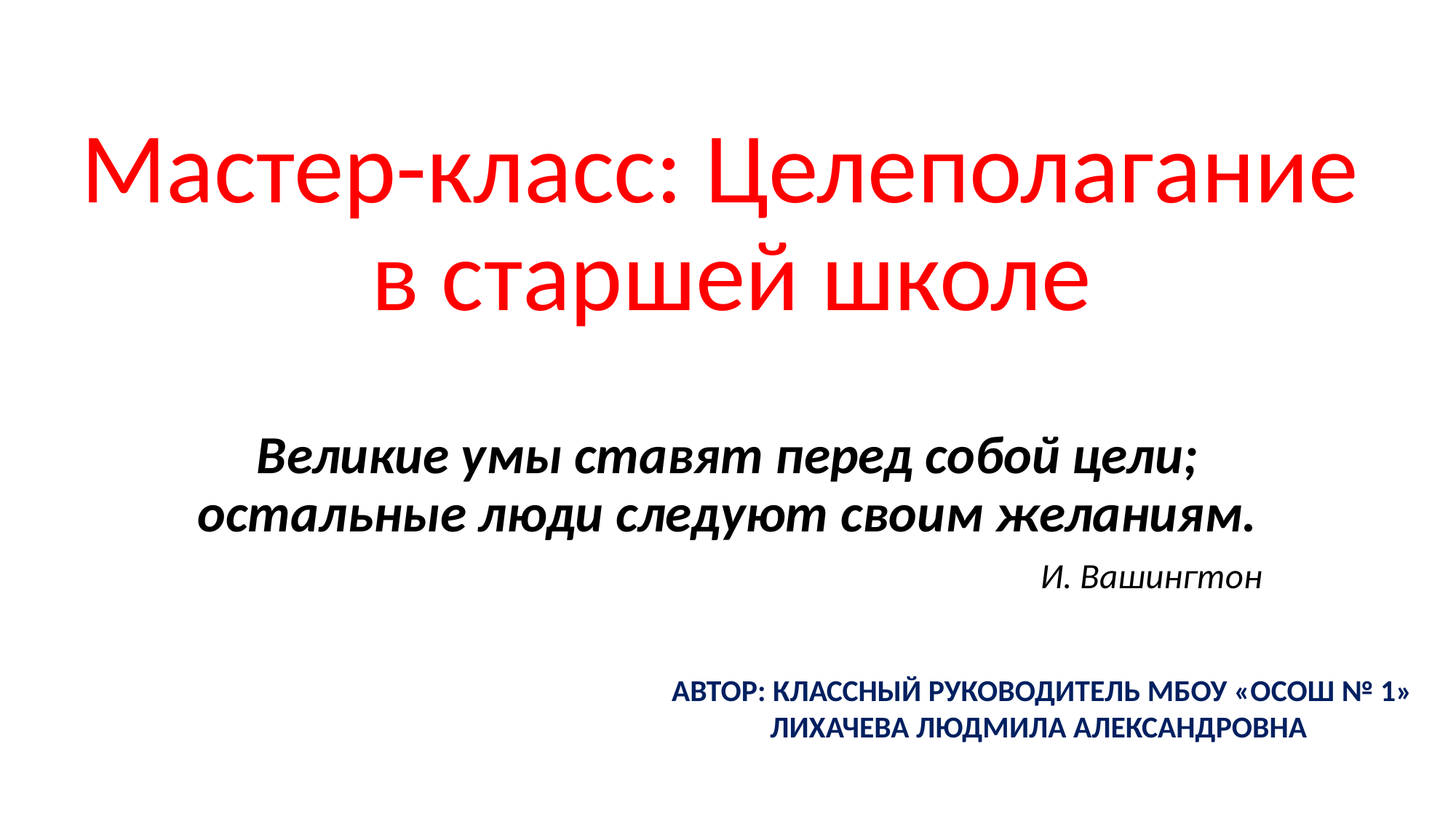

# Мастер-класс: Целеполагание  в старшей школе
Великие умы ставят перед собой цели; остальные люди следуют своим желаниям.
 И. Вашингтон
Автор: классный руководитель МБОУ «ОСОШ № 1»
Лихачева Людмила Александровна